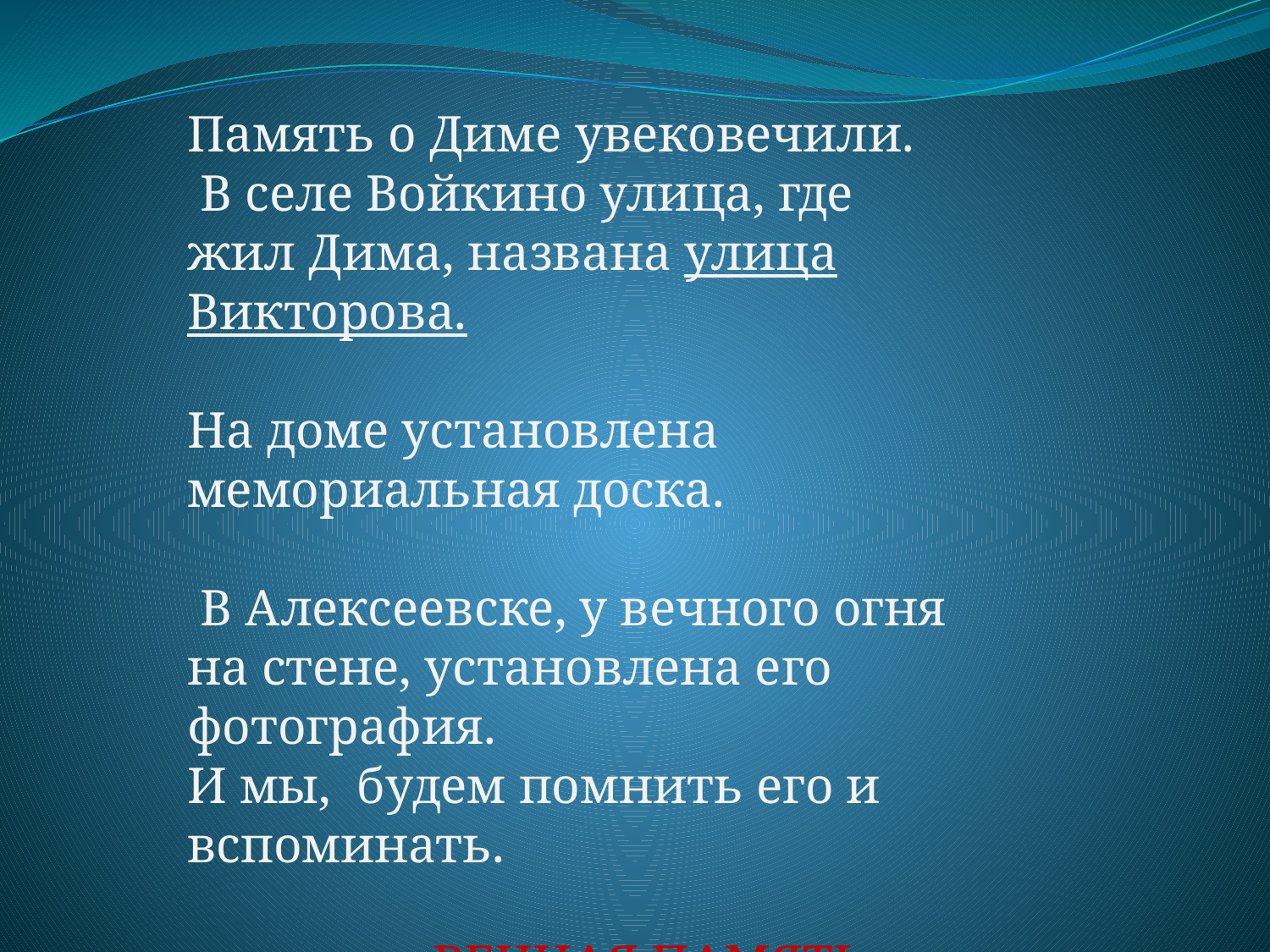

Память о Диме увековечили.
 В селе Войкино улица, где жил Дима, названа улица Викторова.

На доме установлена мемориальная доска.

 В Алексеевске, у вечного огня на стене, установлена его фотография.
И мы,  будем помнить его и вспоминать.

                   ВЕЧНАЯ ПАМЯТЬ.